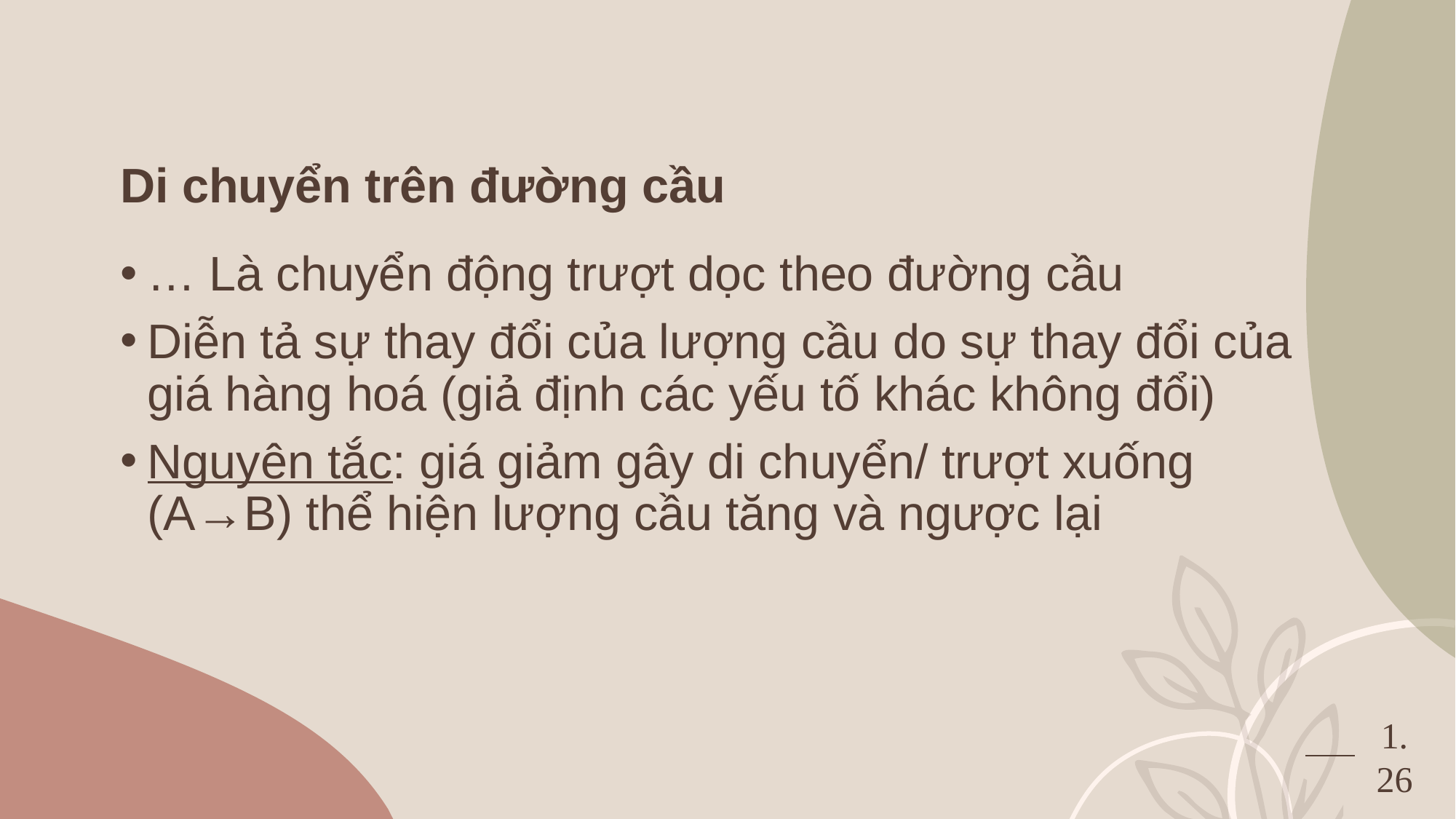

# Di chuyển trên đường cầu
… Là chuyển động trượt dọc theo đường cầu
Diễn tả sự thay đổi của lượng cầu do sự thay đổi của giá hàng hoá (giả định các yếu tố khác không đổi)
Nguyên tắc: giá giảm gây di chuyển/ trượt xuống (A→B) thể hiện lượng cầu tăng và ngược lại
1.26